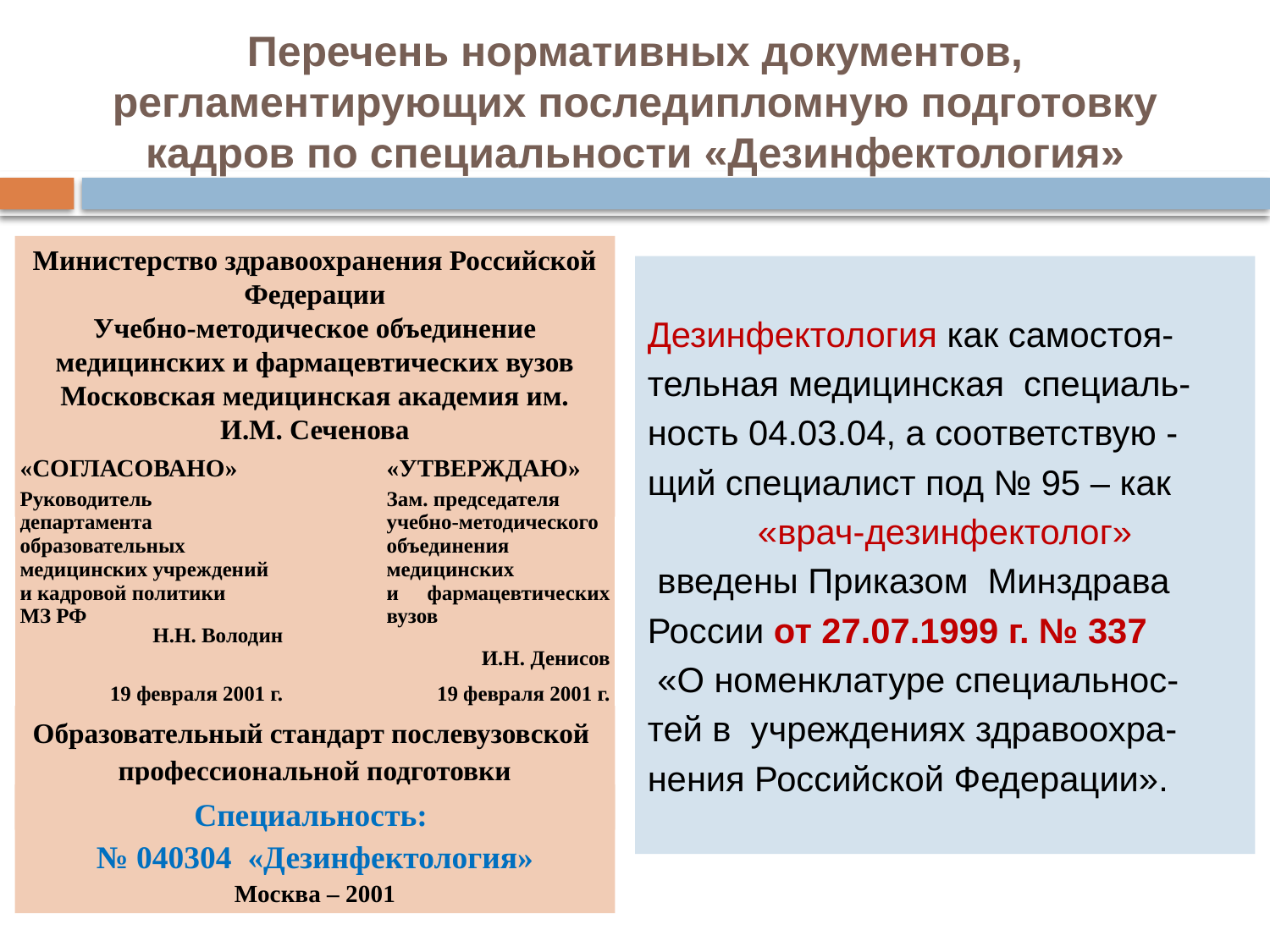

# Перечень нормативных документов, регламентирующих последипломную подготовку кадров по специальности «Дезинфектология»
Министерство здравоохранения Российской Федерации
Учебно-методическое объединение медицинских и фармацевтических вузов
Московская медицинская академия им. И.М. Сеченова

Дезинфектология как самостоя-
тельная медицинская  специаль-
ность 04.03.04, а соответствую -
щий специалист под № 95 – как
«врач-дезинфектолог»
 введены Приказом  Минздрава
России от 27.07.1999 г. № 337
 «О номенклатуре специальнос-
тей в  учреждениях здравоохра-
нения Российской Федерации».

| «СОГЛАСОВАНО» Руководитель департамента образовательных медицинских учреждений и кадровой политики МЗ РФ Н.Н. Володин |  | «УТВЕРЖДАЮ» Зам. председателя учебно-методического объединения медицинских и фармацевтических вузов   И.Н. Денисов |
| --- | --- | --- |
| 19 февраля 2001 г. |  | 19 февраля 2001 г. |
Образовательный стандарт послевузовской
профессиональной подготовки специалистов
Специальность:
№ 040304  «Дезинфектология»
Москва – 2001
|  |  |  |
| --- | --- | --- |
|  |  |  |